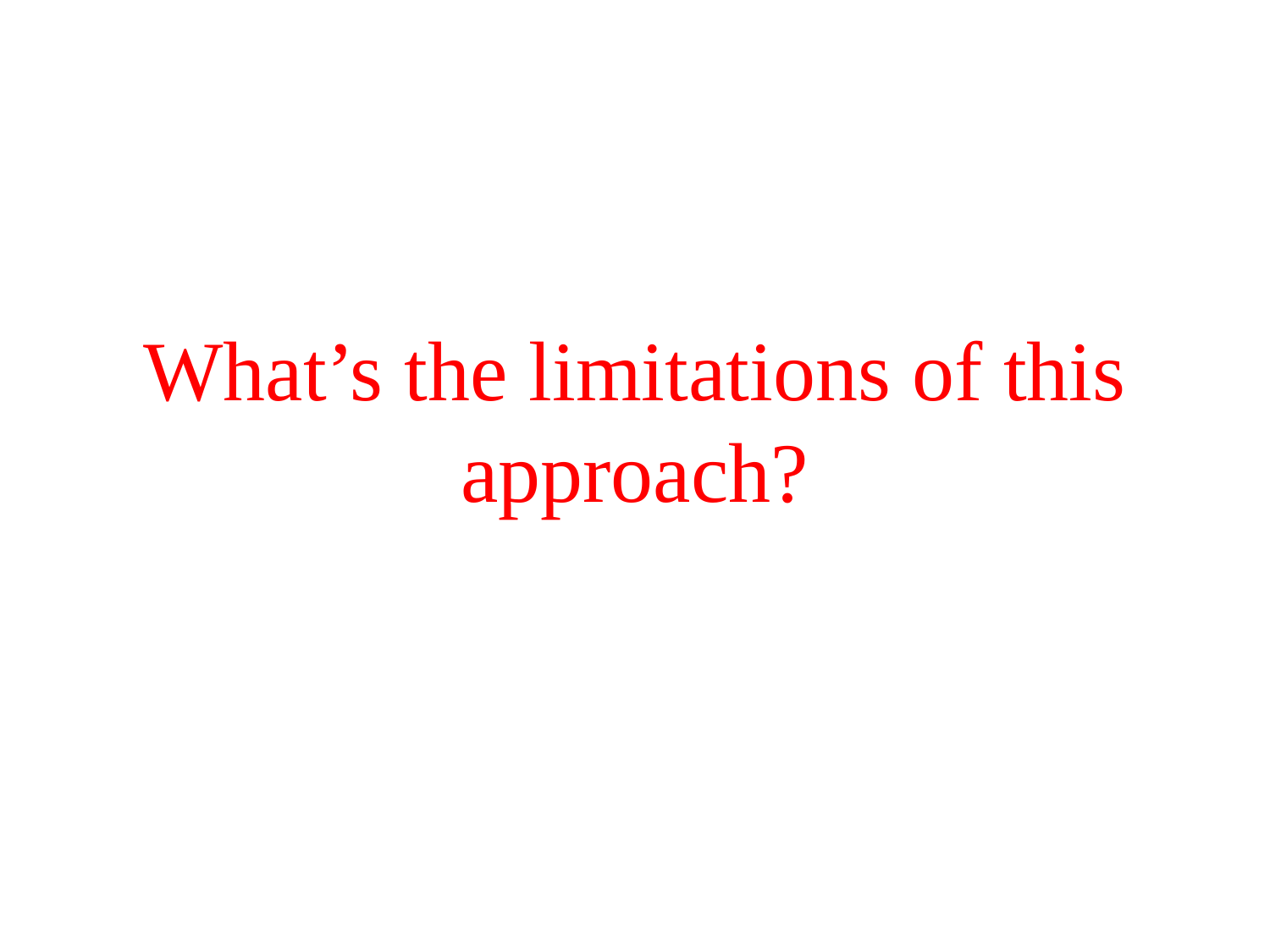

# What’s the limitations of this approach?